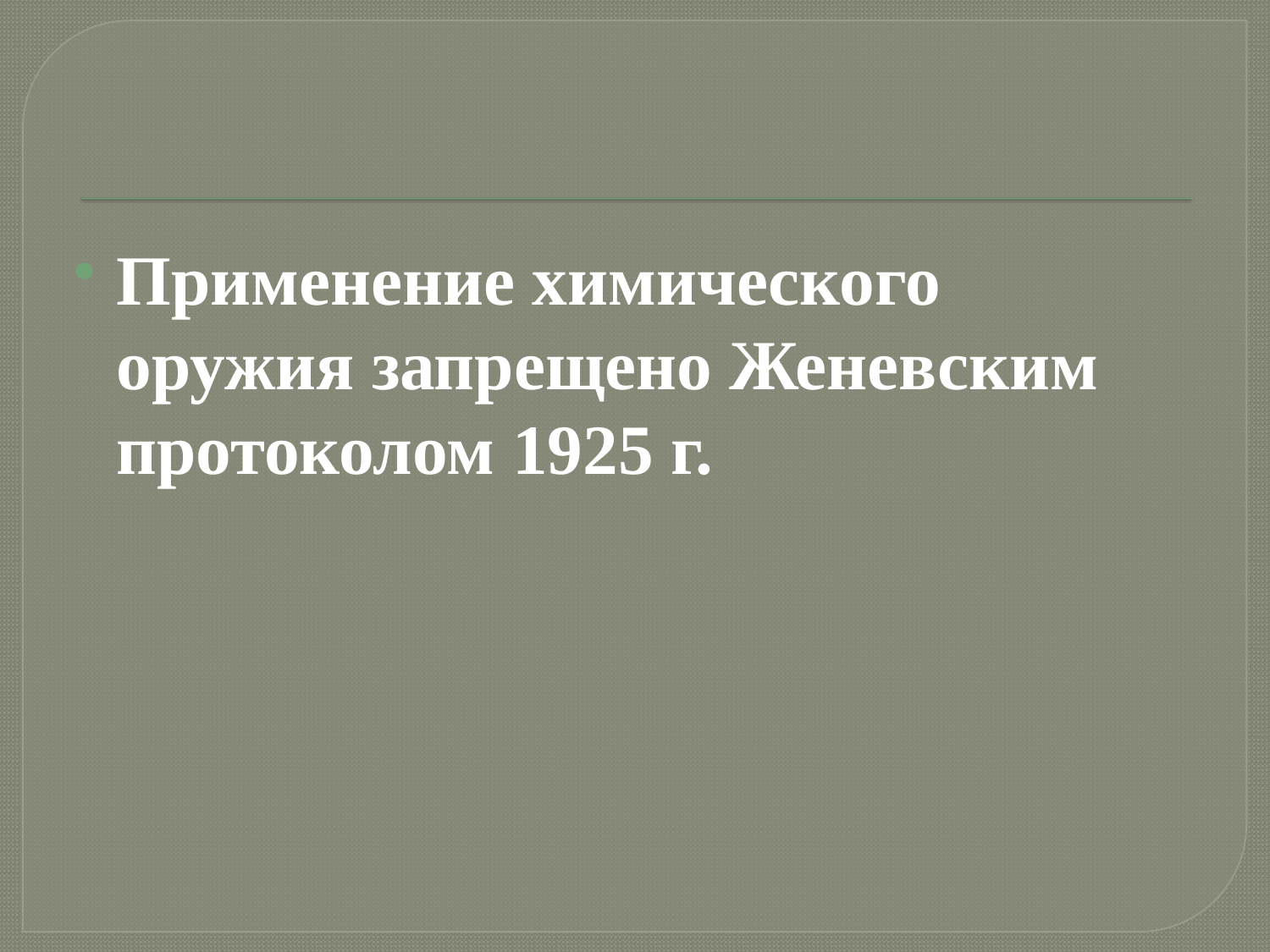

#
Применение химического оружия запрещено Женевским протоколом 1925 г.